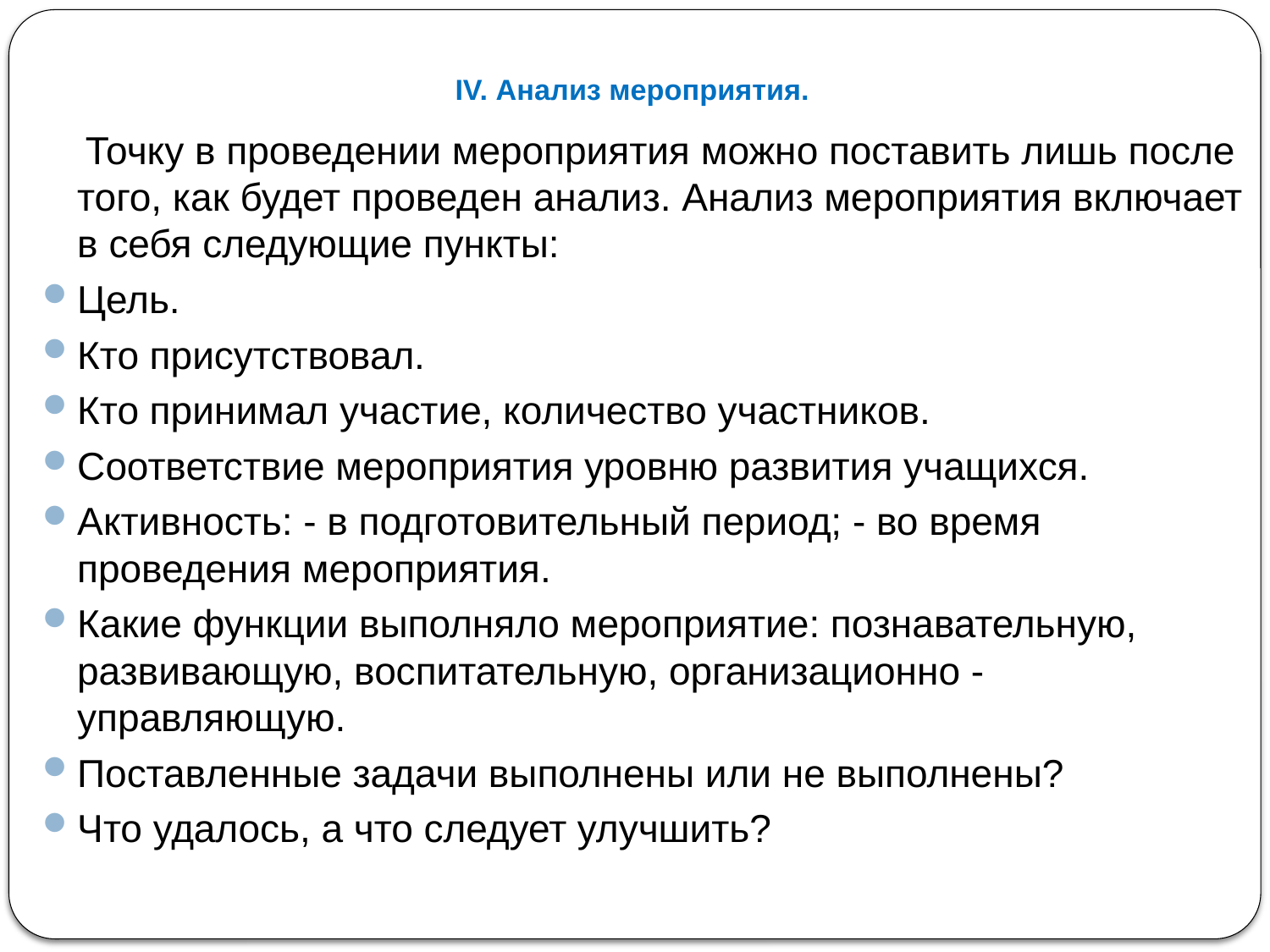

# IV. Анализ мероприятия.
    Точку в проведении мероприятия можно поставить лишь после того, как будет проведен анализ. Анализ мероприятия включает в себя следующие пункты:
Цель.
Кто присутствовал.
Кто принимал участие, количество участников.
Соответствие мероприятия уровню развития учащихся.
Активность: - в подготовительный период; - во время проведения мероприятия.
Какие функции выполняло мероприятие: познавательную, развивающую, воспитательную, организационно - управляющую.
Поставленные задачи выполнены или не выполнены?
Что удалось, а что следует улучшить?